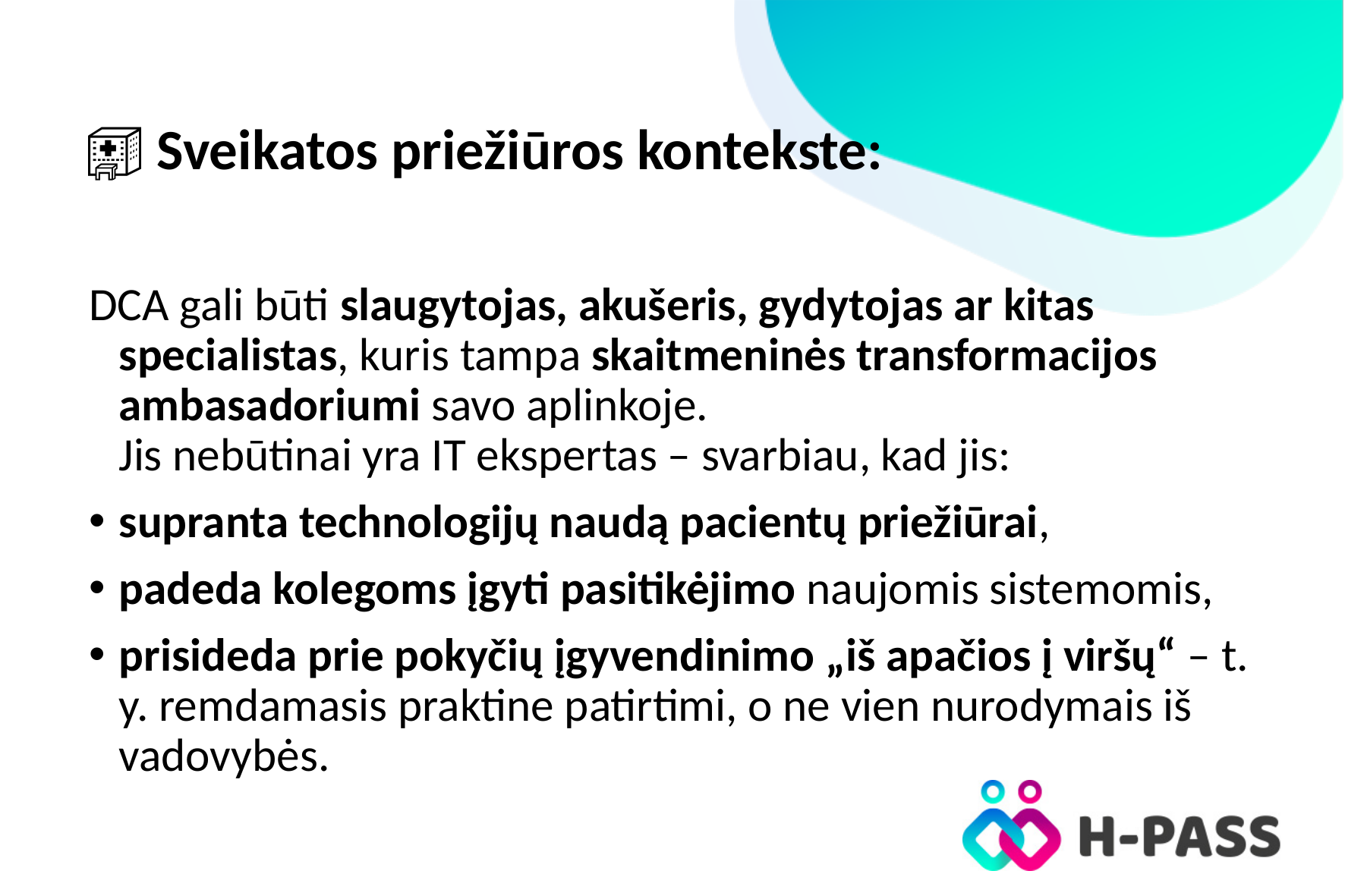

# 🏥 Sveikatos priežiūros kontekste:
DCA gali būti slaugytojas, akušeris, gydytojas ar kitas specialistas, kuris tampa skaitmeninės transformacijos ambasadoriumi savo aplinkoje.
Jis nebūtinai yra IT ekspertas – svarbiau, kad jis:
supranta technologijų naudą pacientų priežiūrai,
padeda kolegoms įgyti pasitikėjimo naujomis sistemomis,
prisideda prie pokyčių įgyvendinimo „iš apačios į viršų“ – t. y. remdamasis praktine patirtimi, o ne vien nurodymais iš vadovybės.